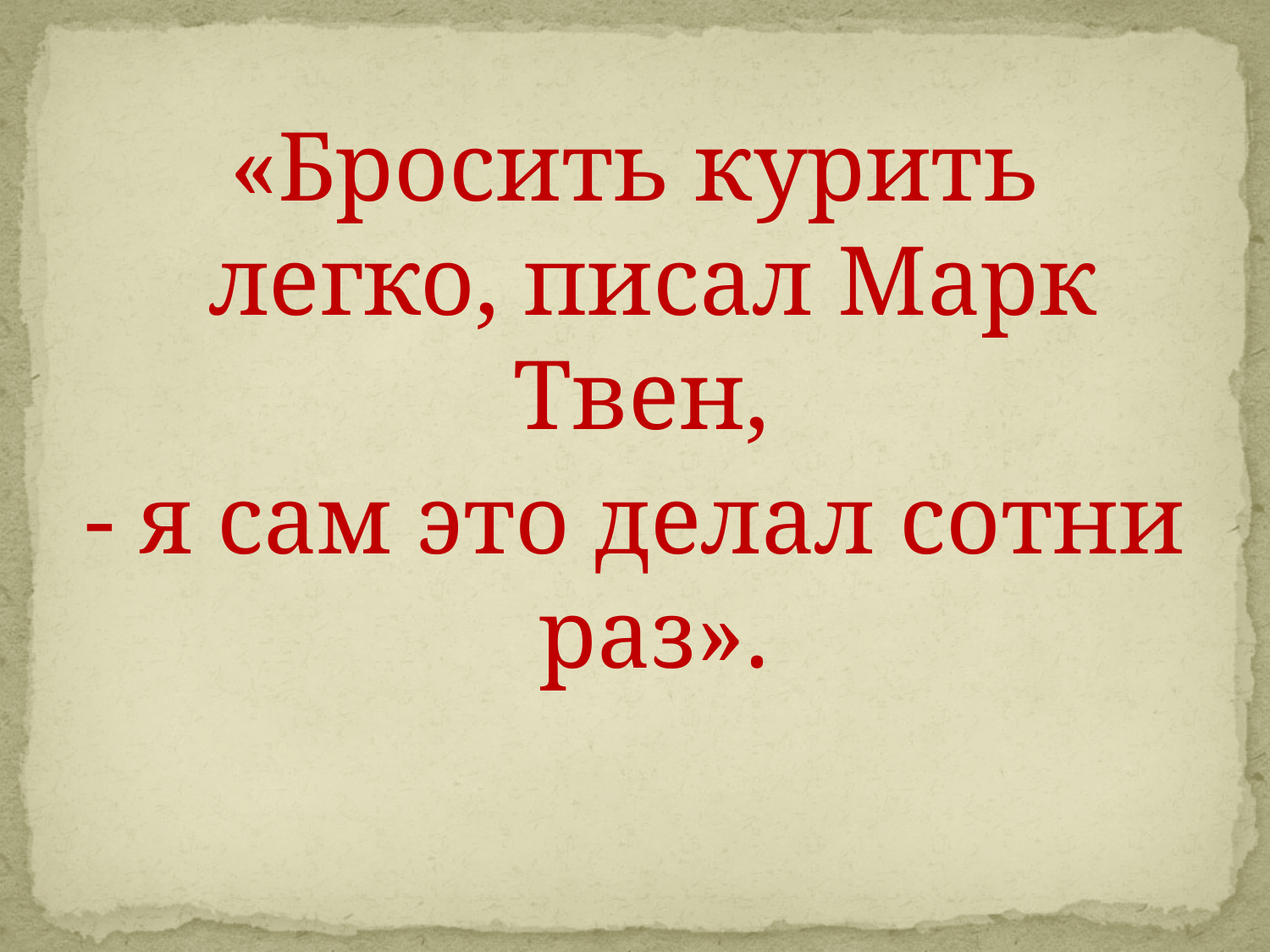

«Бросить курить легко, писал Марк Твен,
- я сам это делал сотни раз».